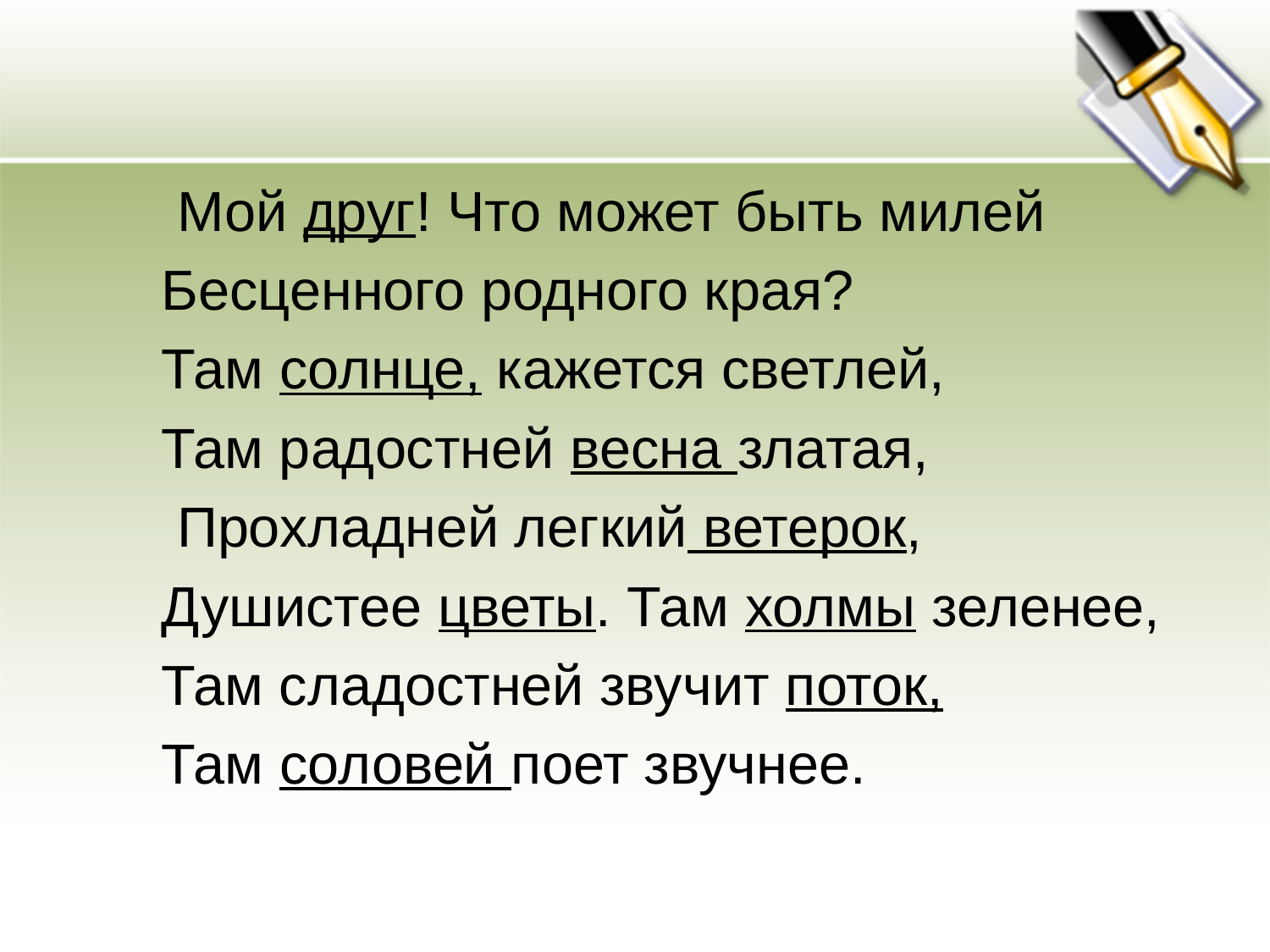

#
 Мой друг! Что может быть милей
Бесценного родного края?
Там солнце, кажется светлей,
Там радостней весна златая,
 Прохладней легкий ветерок,
Душистее цветы. Там холмы зеленее,
Там сладостней звучит поток,
Там соловей поет звучнее.